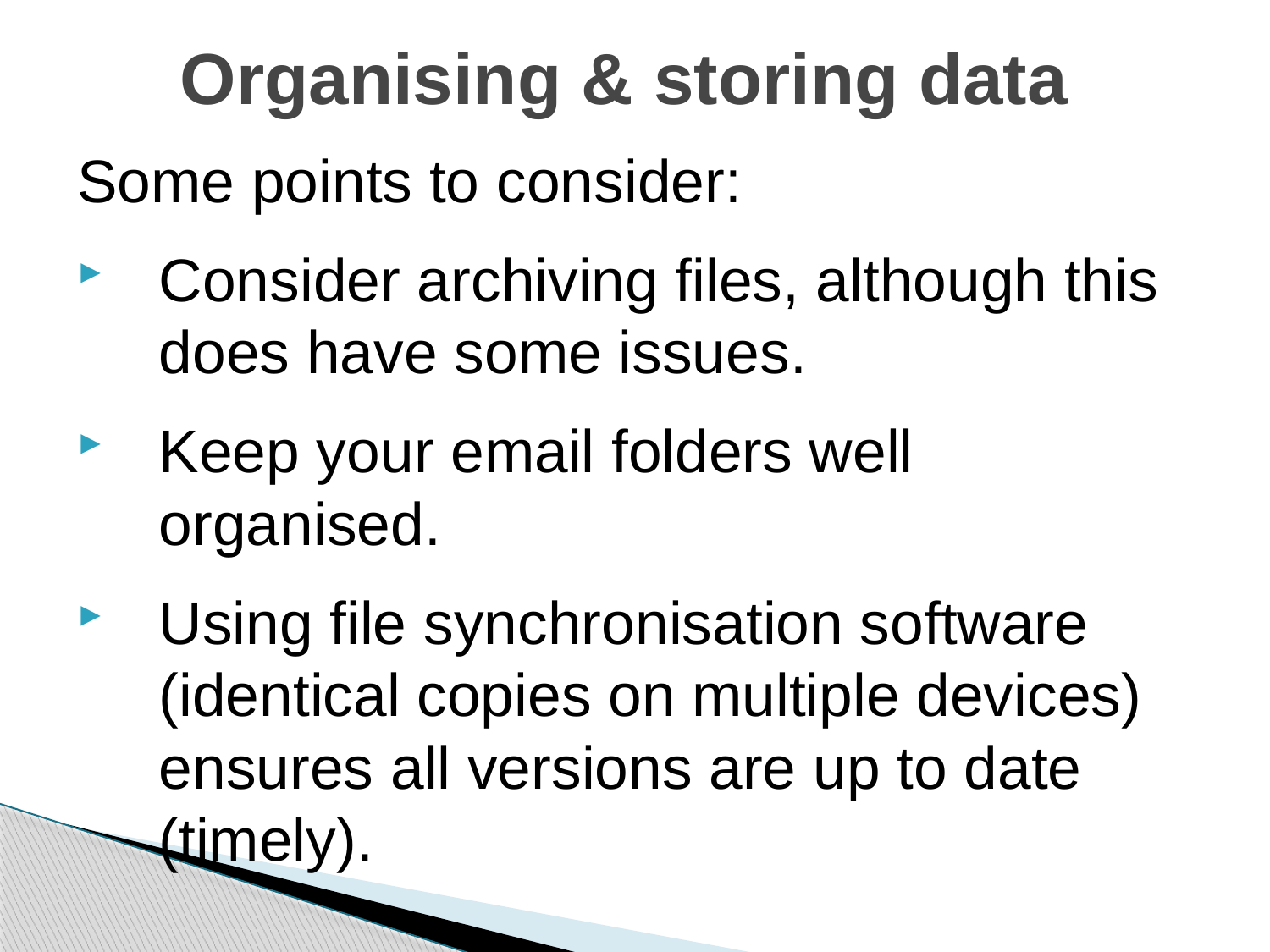

# Organising & storing data
Some points to consider:
Consider archiving files, although this does have some issues.
Keep your email folders well organised.
Using file synchronisation software (identical copies on multiple devices) ensures all versions are up to date (timely).